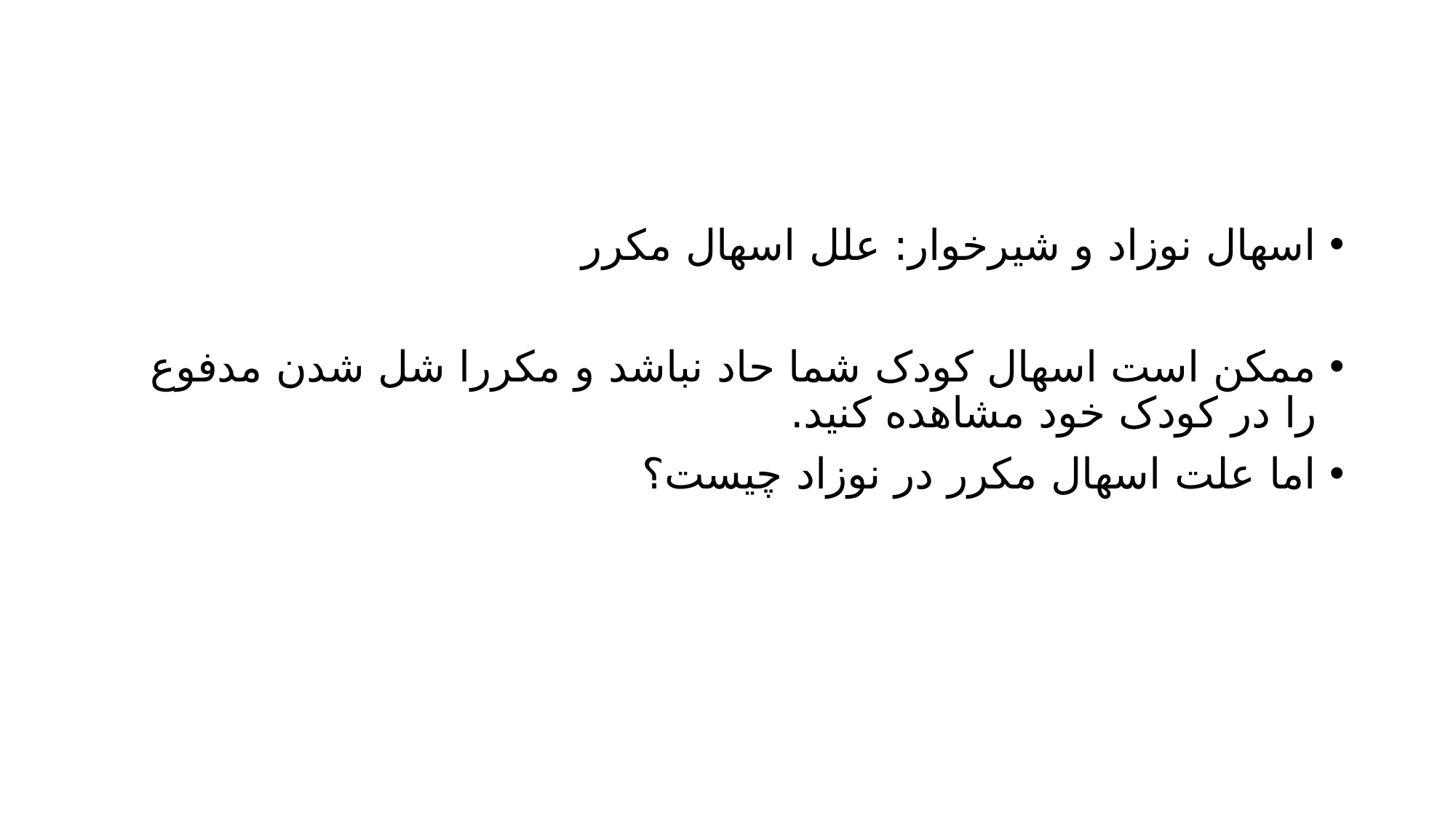

اسهال نوزاد و شیرخوار: علل اسهال مکرر

ممکن است اسهال کودک شما حاد نباشد و مکررا شل شدن مدفوع را در کودک خود مشاهده کنید.
اما علت اسهال مکرر در نوزاد چیست؟